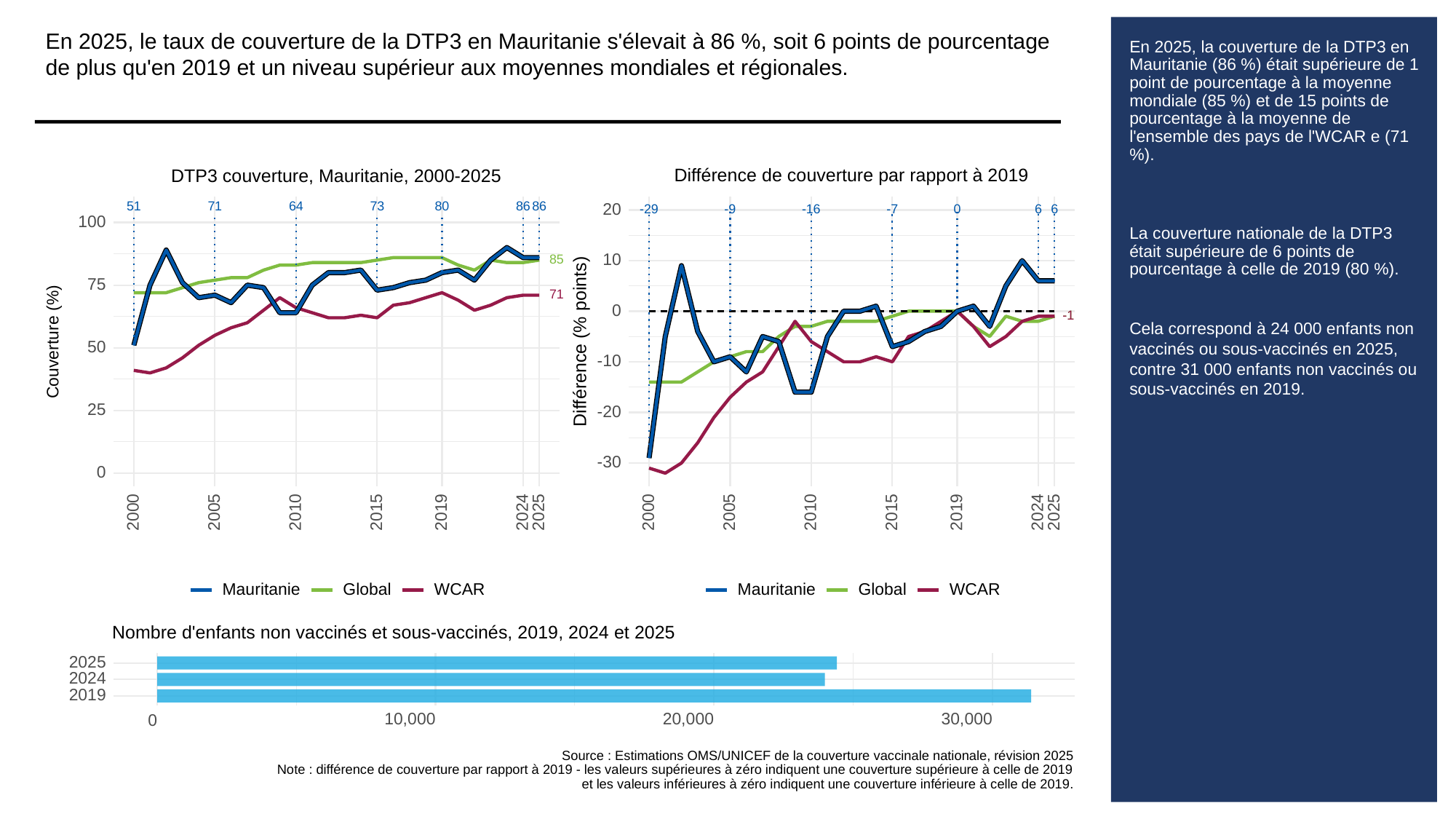

En 2025, le taux de couverture de la DTP3 en Mauritanie s'élevait à 86 %, soit 6 points de pourcentage de plus qu'en 2019 et un niveau supérieur aux moyennes mondiales et régionales.
# En 2025, la couverture de la DTP3 en Mauritanie (86 %) était supérieure de 1 point de pourcentage à la moyenne mondiale (85 %) et de 15 points de pourcentage à la moyenne de l'ensemble des pays de l'WCAR e (71 %).

La couverture nationale de la DTP3 était supérieure de 6 points de pourcentage à celle de 2019 (80 %).

Cela correspond à 24 000 enfants non vaccinés ou sous-vaccinés en 2025, contre 31 000 enfants non vaccinés ou sous-vaccinés en 2019.

Différence de couverture par rapport à 2019
DTP3 couverture, Mauritanie, 2000-2025

73
51
64
80
86
86
71
20
-29
-9
-16
0
6
6
-7

100

10
85

75

71

0

-1
-1

Différence (% points)
Couverture (%)

50

-10

25
-20

-30

0

2000
2005
2010
2015
2019
2024
2025
2000
2005
2010
2015
2019
2024
2025
Global
WCAR
Global
WCAR
Mauritanie
Mauritanie

Nombre d'enfants non vaccinés et sous-vaccinés, 2019, 2024 et 2025

2025

2024

2019

10,000
20,000
30,000
0
Source : Estimations OMS/UNICEF de la couverture vaccinale nationale, révision 2025
Note : différence de couverture par rapport à 2019 - les valeurs supérieures à zéro indiquent une couverture supérieure à celle de 2019
et les valeurs inférieures à zéro indiquent une couverture inférieure à celle de 2019.